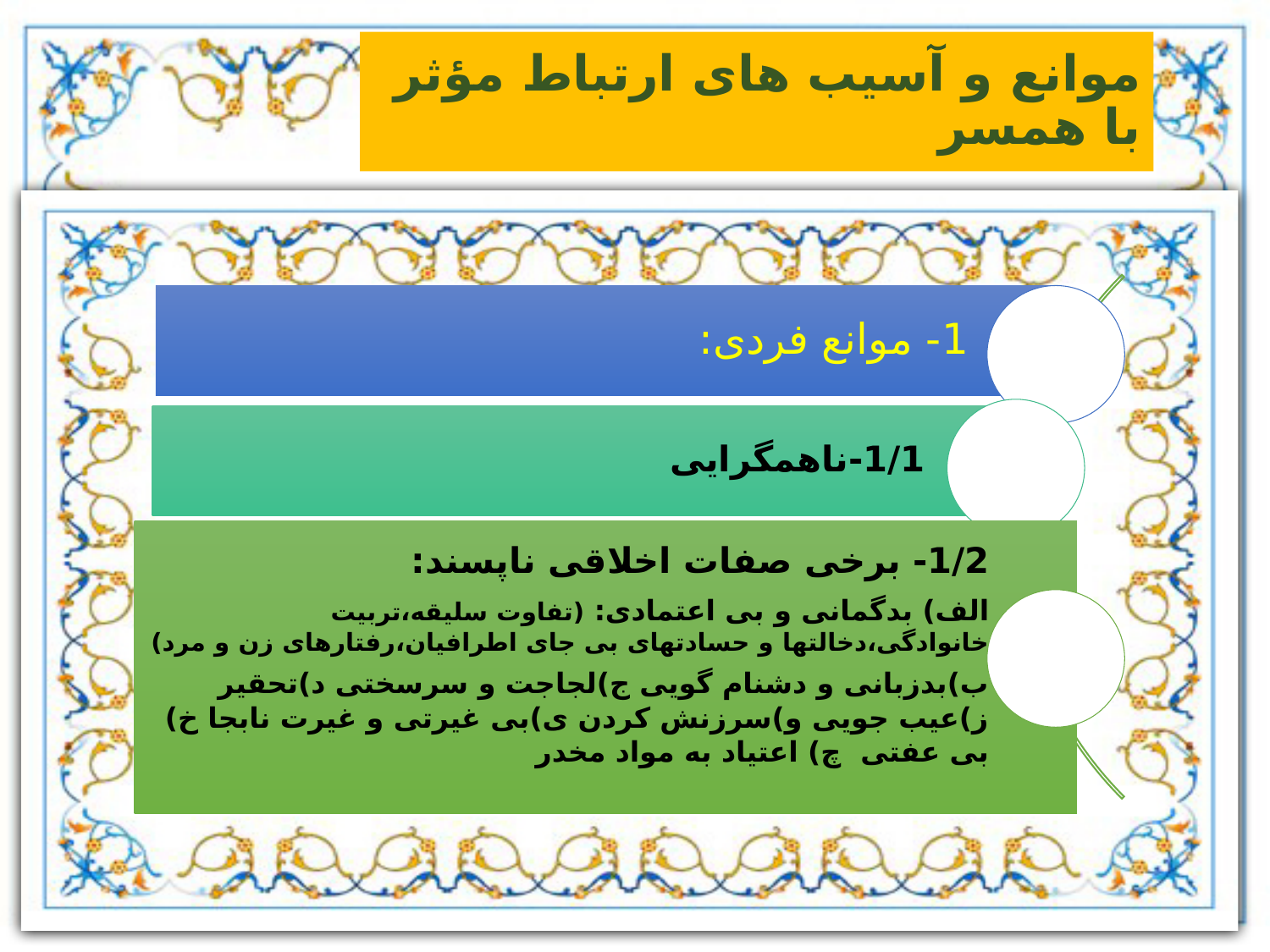

موانع و آسیب های ارتباط مؤثر با همسر

1- موانع فردی:
1/1-ناهمگرایی

1/2- برخی صفات اخلاقی ناپسند:
الف) بدگمانی و بی اعتمادی: (تفاوت سلیقه،تربیت خانوادگی،دخالتها و حسادتهای بی جای اطرافیان،رفتارهای زن و مرد)
ب)بدزبانی و دشنام گویی ج)لجاجت و سرسختی د)تحقیر  ز)عیب جویی و)سرزنش کردن ی)بی غیرتی و غیرت نابجا خ) بی عفتی  چ) اعتیاد به مواد مخدر